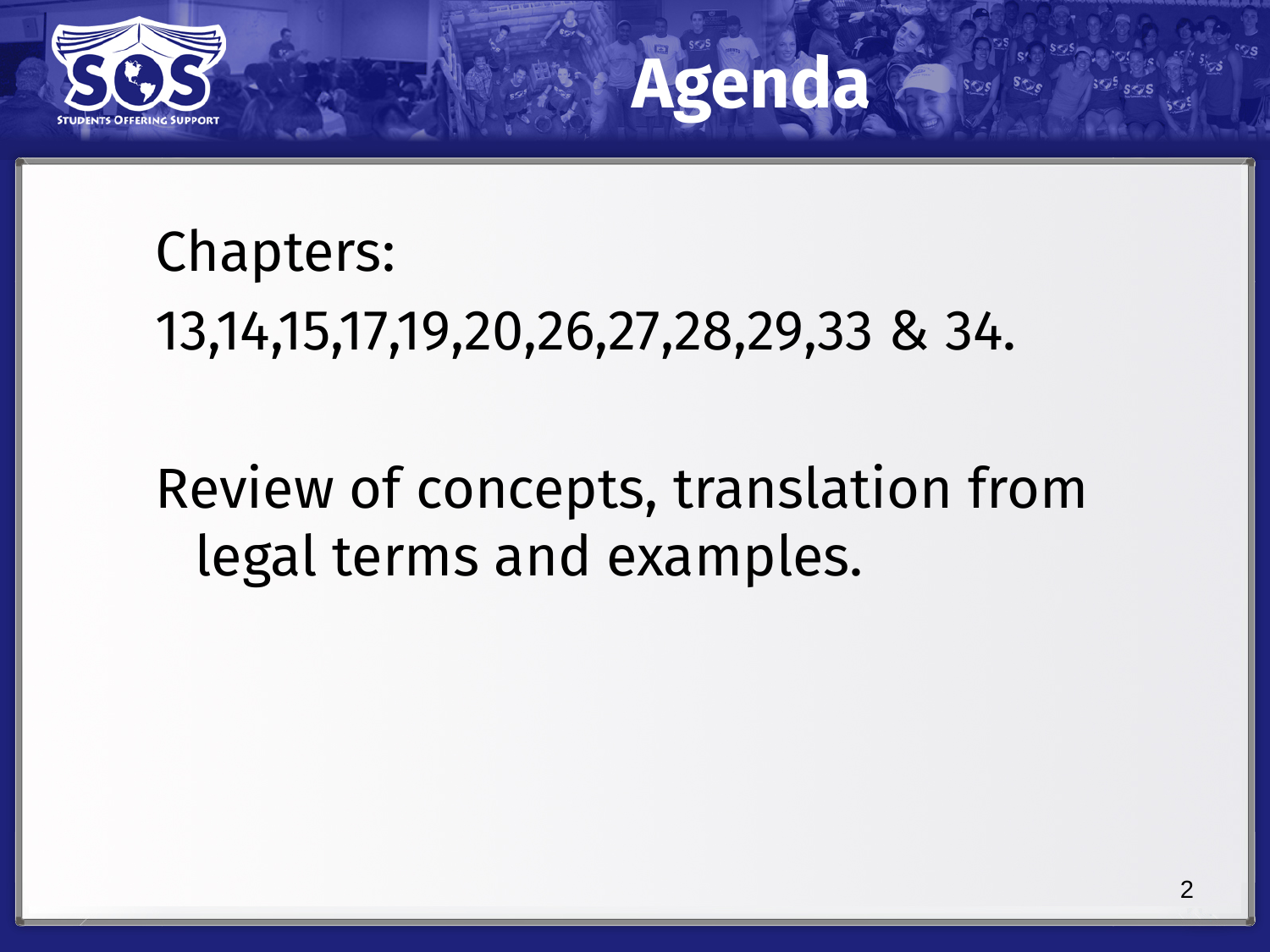

# Agenda
Chapters:
13,14,15,17,19,20,26,27,28,29,33 & 34.

Review of concepts, translation from legal terms and examples.
2